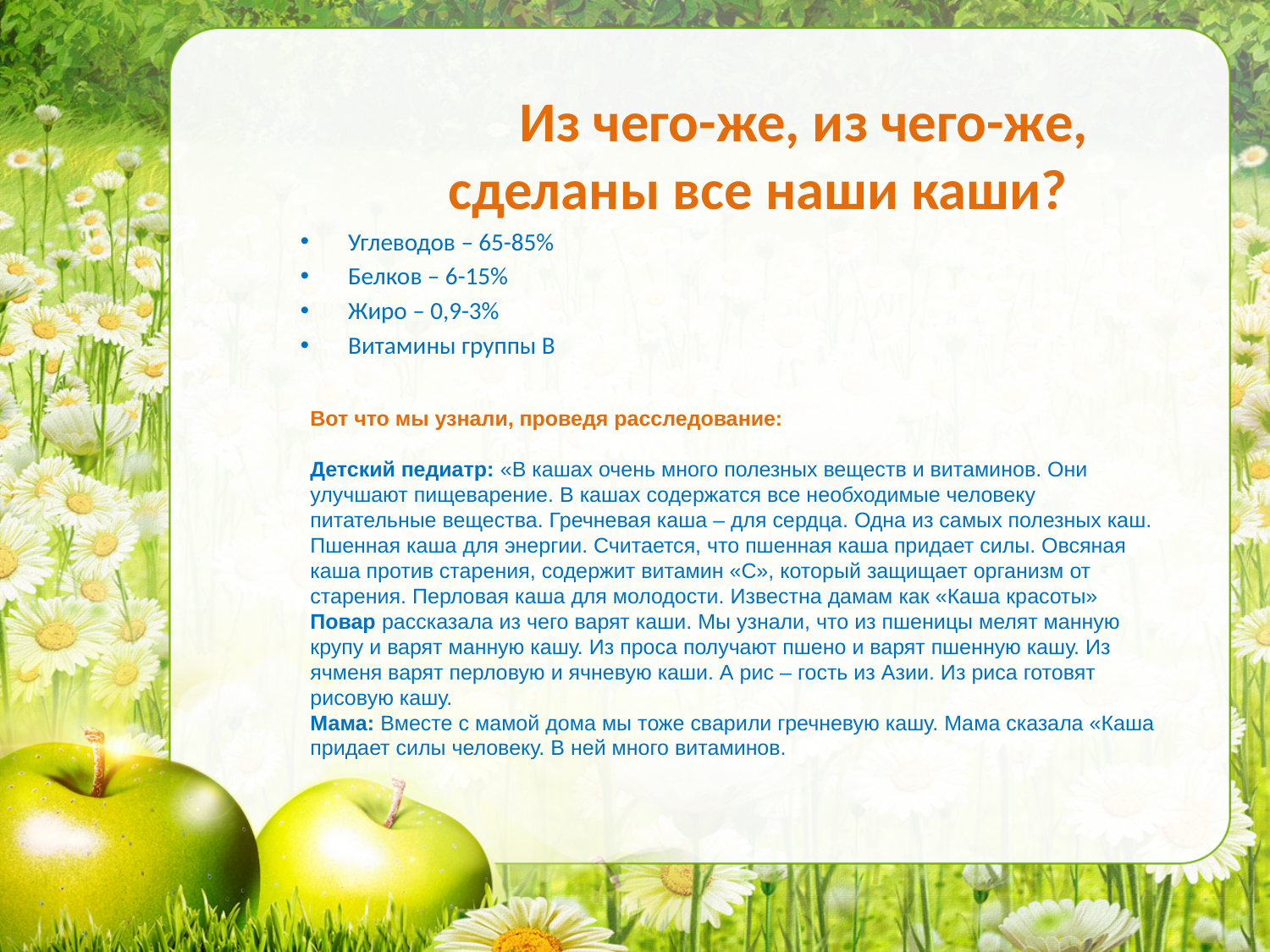

Из чего-же, из чего-же, сделаны все наши каши?
Углеводов – 65-85%
Белков – 6-15%
Жиро – 0,9-3%
Витамины группы В

Вот что мы узнали, проведя расследование:

Детский педиатр: «В кашах очень много полезных веществ и витаминов. Они улучшают пищеварение. В кашах содержатся все необходимые человеку питательные вещества. Гречневая каша – для сердца. Одна из самых полезных каш. Пшенная каша для энергии. Считается, что пшенная каша придает силы. Овсяная каша против старения, содержит витамин «С», который защищает организм от старения. Перловая каша для молодости. Известна дамам как «Каша красоты»
Повар рассказала из чего варят каши. Мы узнали, что из пшеницы мелят манную крупу и варят манную кашу. Из проса получают пшено и варят пшенную кашу. Из ячменя варят перловую и ячневую каши. А рис – гость из Азии. Из риса готовят рисовую кашу.
Мама: Вместе с мамой дома мы тоже сварили гречневую кашу. Мама сказала «Каша придает силы человеку. В ней много витаминов.